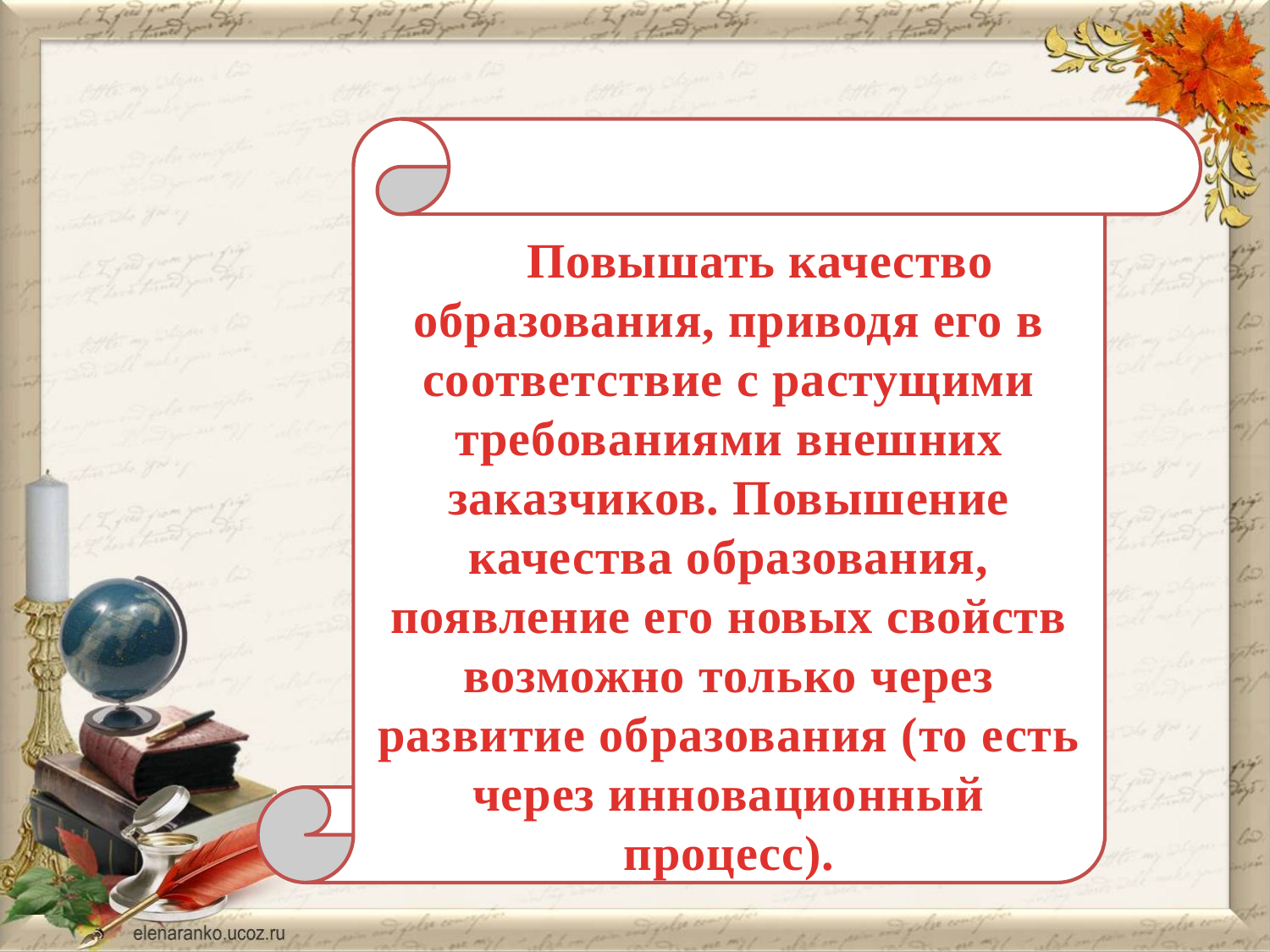

#

Повышать качество образования, приводя его в соответствие с растущими требованиями внешних заказчиков. Повышение качества образования, появление его новых свойств возможно только через развитие образования (то есть через инновационный процесс).